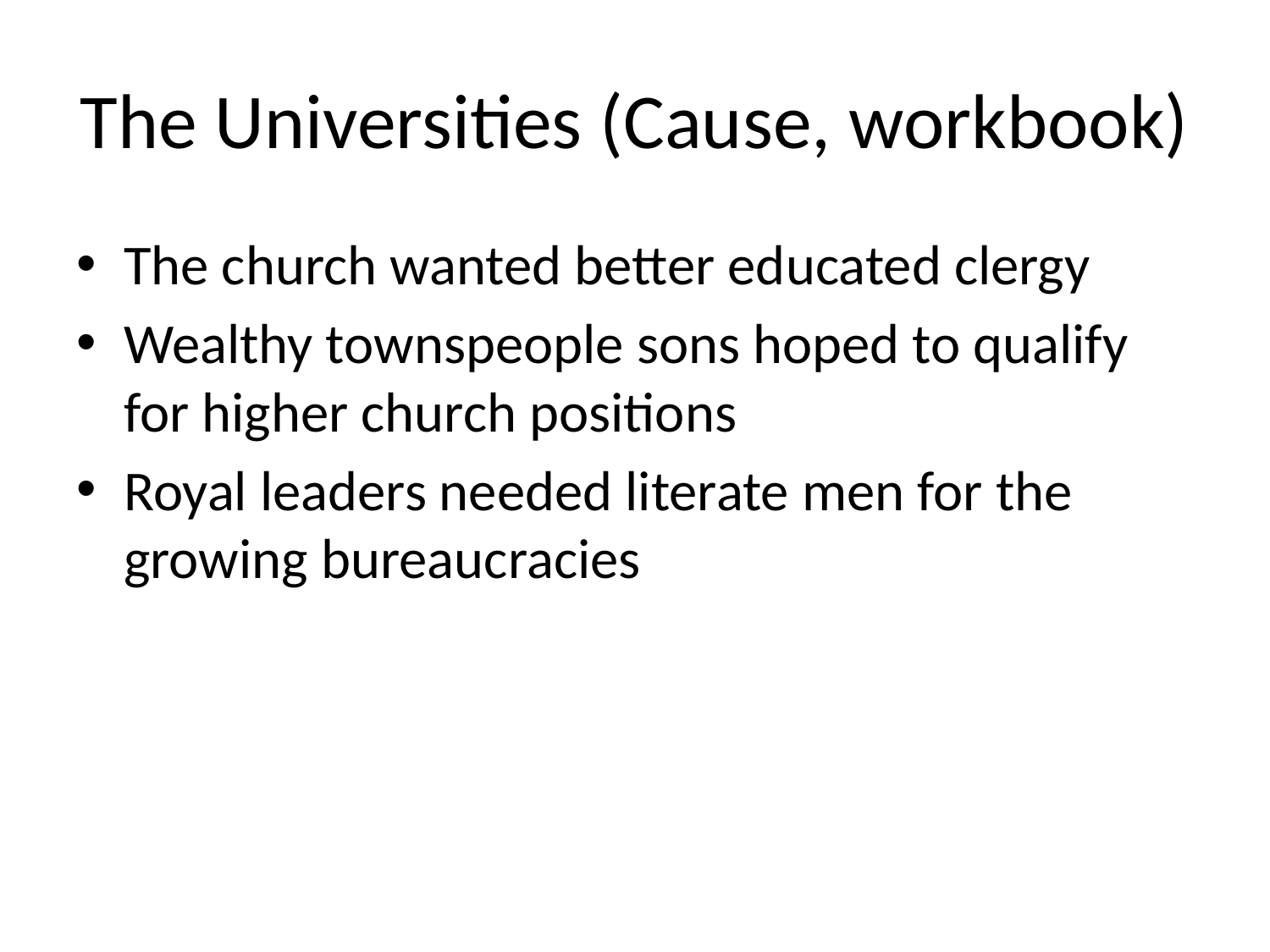

# The Universities (Cause, workbook)
The church wanted better educated clergy
Wealthy townspeople sons hoped to qualify for higher church positions
Royal leaders needed literate men for the growing bureaucracies